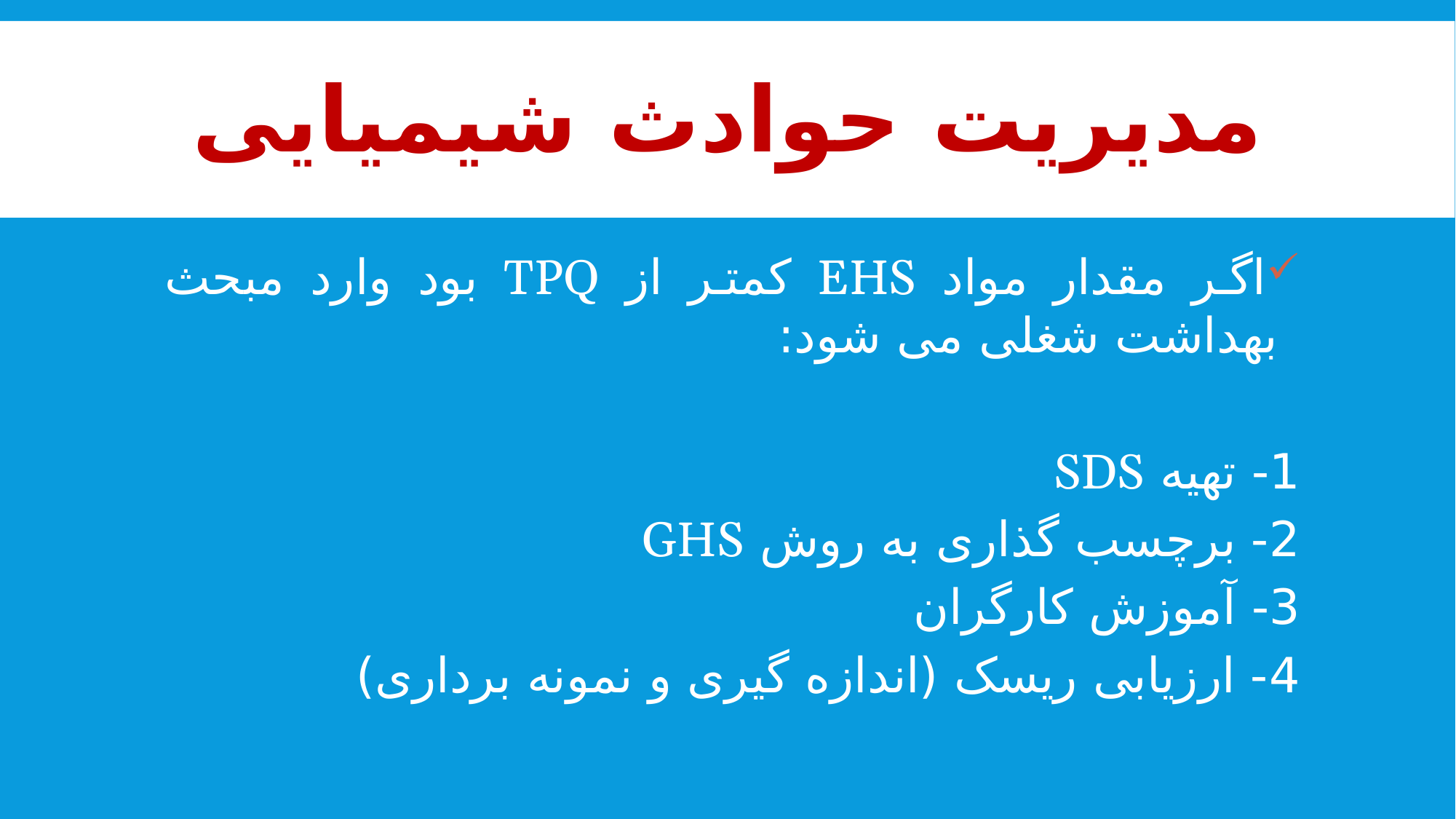

# مدیریت حوادث شیمیایی
اگر مقدار مواد EHS کمتر از TPQ بود وارد مبحث بهداشت شغلی می شود:

1- تهیه SDS
2- برچسب گذاری به روش GHS
3- آموزش کارگران
4- ارزیابی ریسک (اندازه گیری و نمونه برداری)